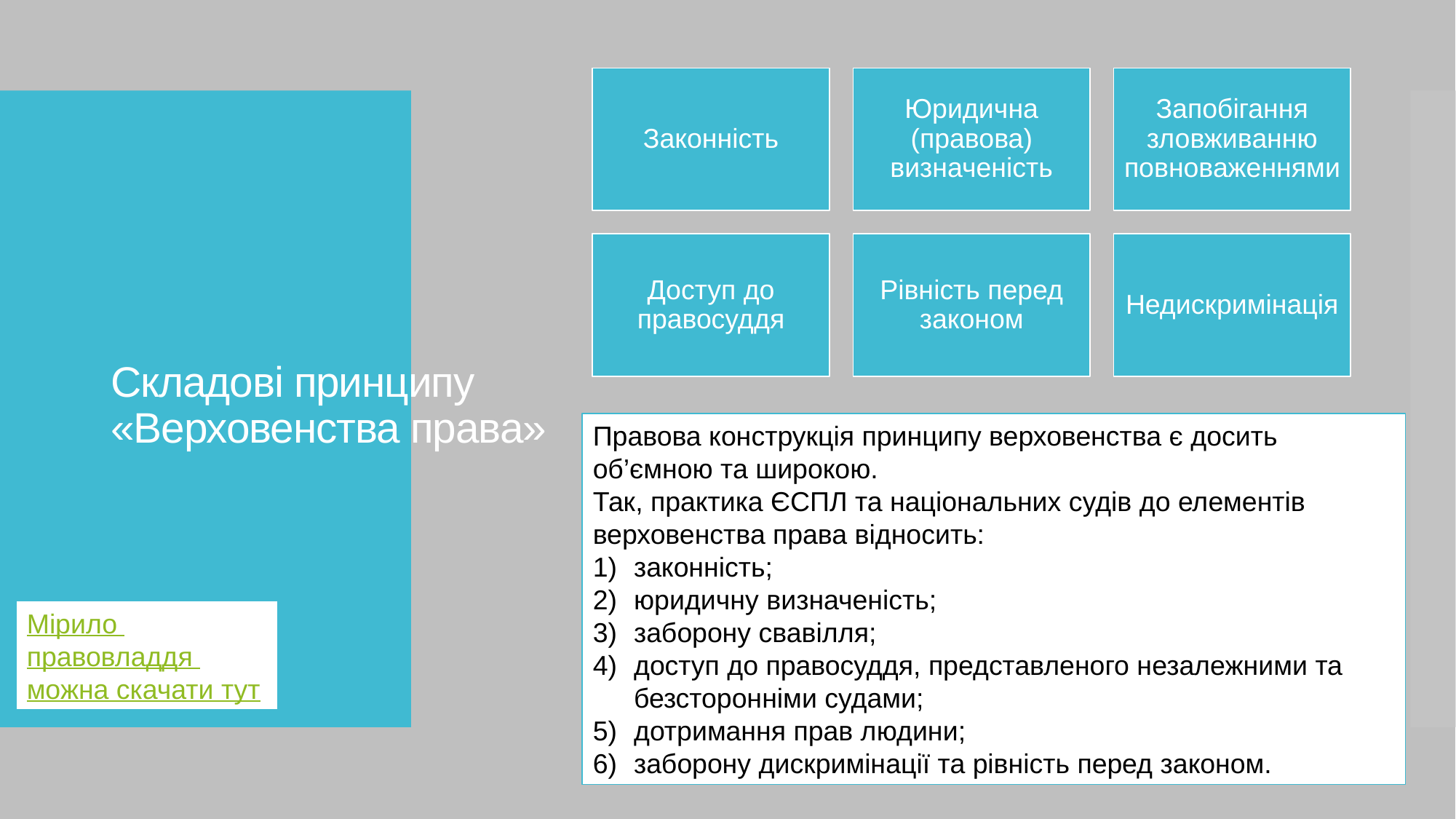

Законність
Юридична (правова) визначеність
Запобігання зловживанню повноваженнями
Доступ до правосуддя
Рівність перед законом
Недискримінація
# Складові принципу «Верховенства права»
Правова конструкція принципу верховенства є досить об’ємною та широкою.
Так, практика ЄСПЛ та національних судів до елементів верховенства права відносить:
законність;
юридичну визначеність;
заборону свавілля;
доступ до правосуддя, представленого незалежними та безсторонніми судами;
дотримання прав людини;
заборону дискримінації та рівність перед законом.
Мірило правовладдя можна скачати тут